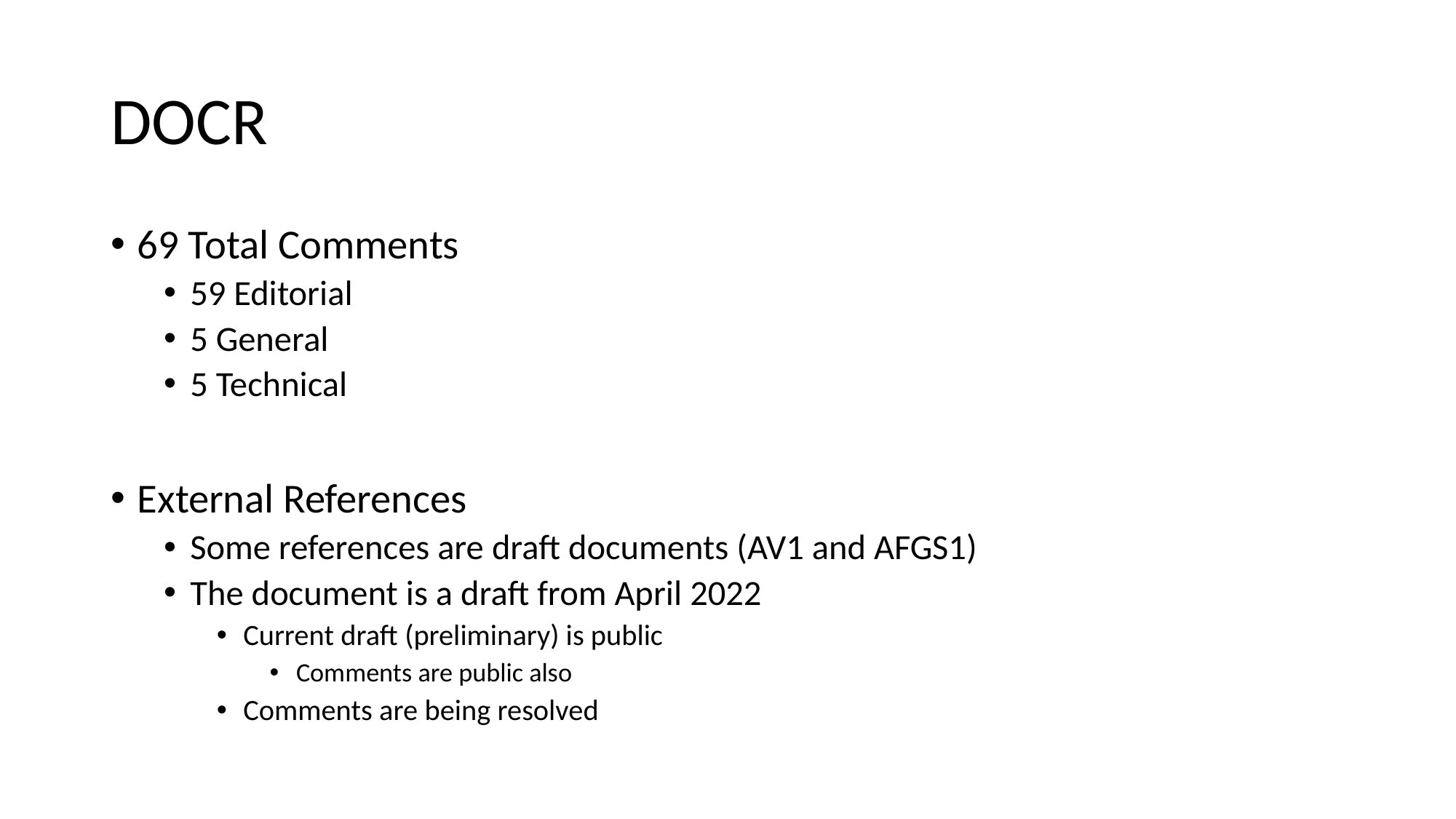

# DOCR
69 Total Comments
59 Editorial
5 General
5 Technical

External References
Some references are draft documents (AV1 and AFGS1)
The document is a draft from April 2022
Current draft (preliminary) is public
Comments are public also
Comments are being resolved